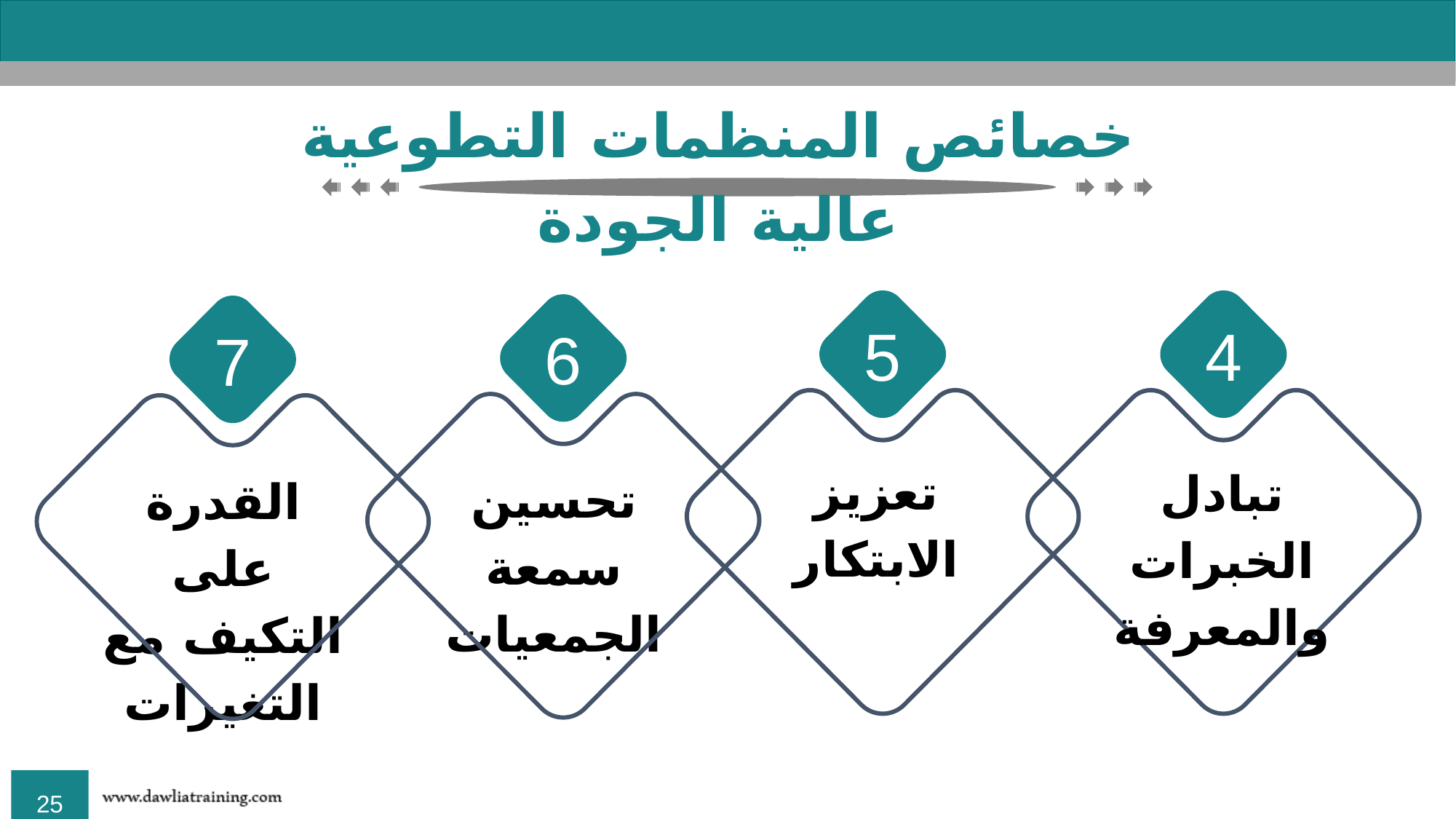

خصائص المنظمات التطوعية عالية الجودة

5

تعزيز الابتكار
4

تبادل الخبرات والمعرفة
6

تحسين سمعة الجمعيات
7

القدرة على التكيف مع التغيرات